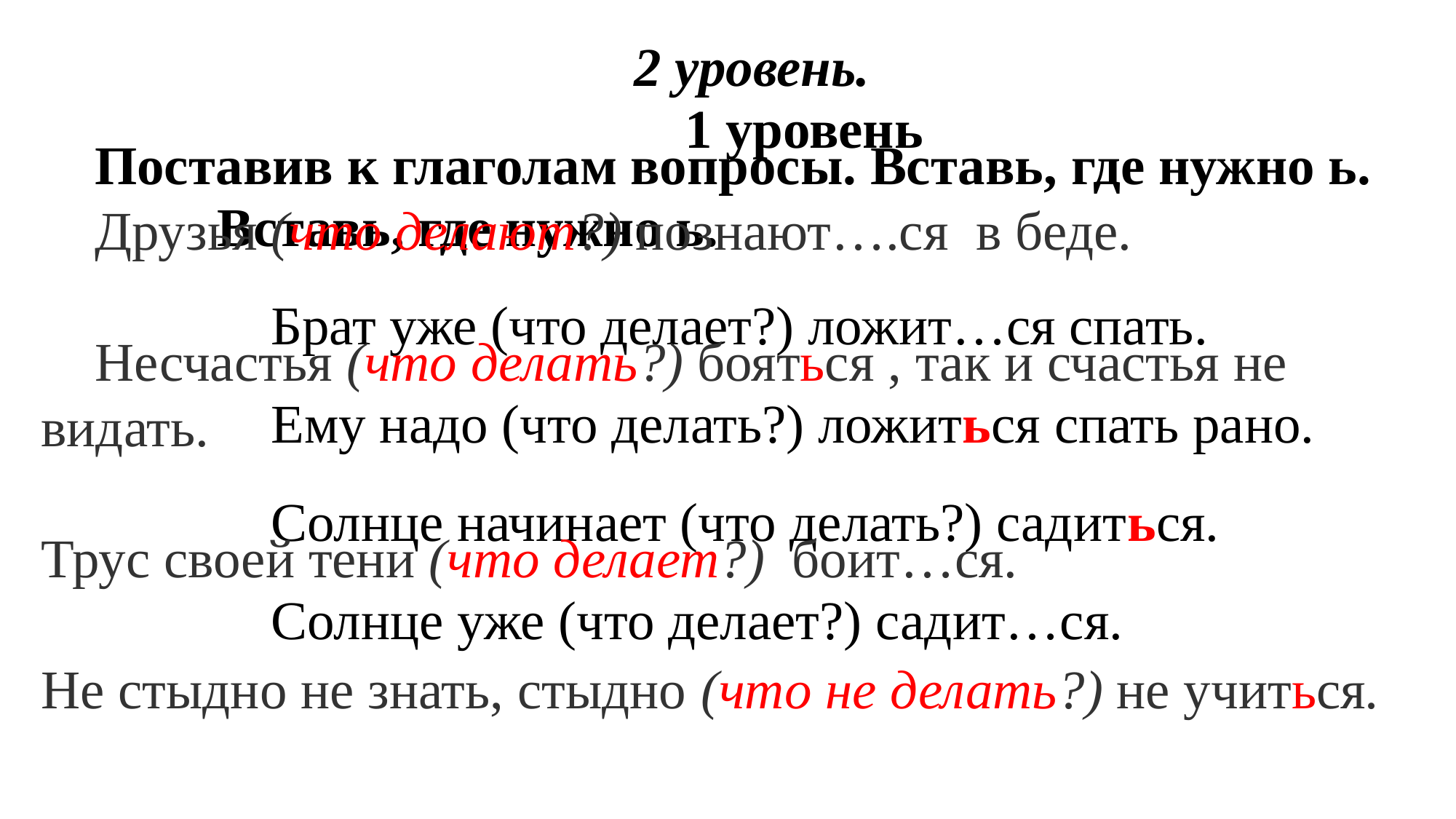

2 уровень.
Поставив к глаголам вопросы. Вставь, где нужно ь.
Друзья (что делают?) познают….ся  в беде.

Несчастья (что делать?) бояться , так и счастья не видать.
Трус своей тени (что делает?)  боит…ся.
Не стыдно не знать, стыдно (что не делать?) не учиться.
1 уровень
Вставь, где нужно ь.
Брат уже (что делает?) ложит…ся спать.
Ему надо (что делать?) ложиться спать рано.
Солнце начинает (что делать?) садиться.
Солнце уже (что делает?) садит…ся.